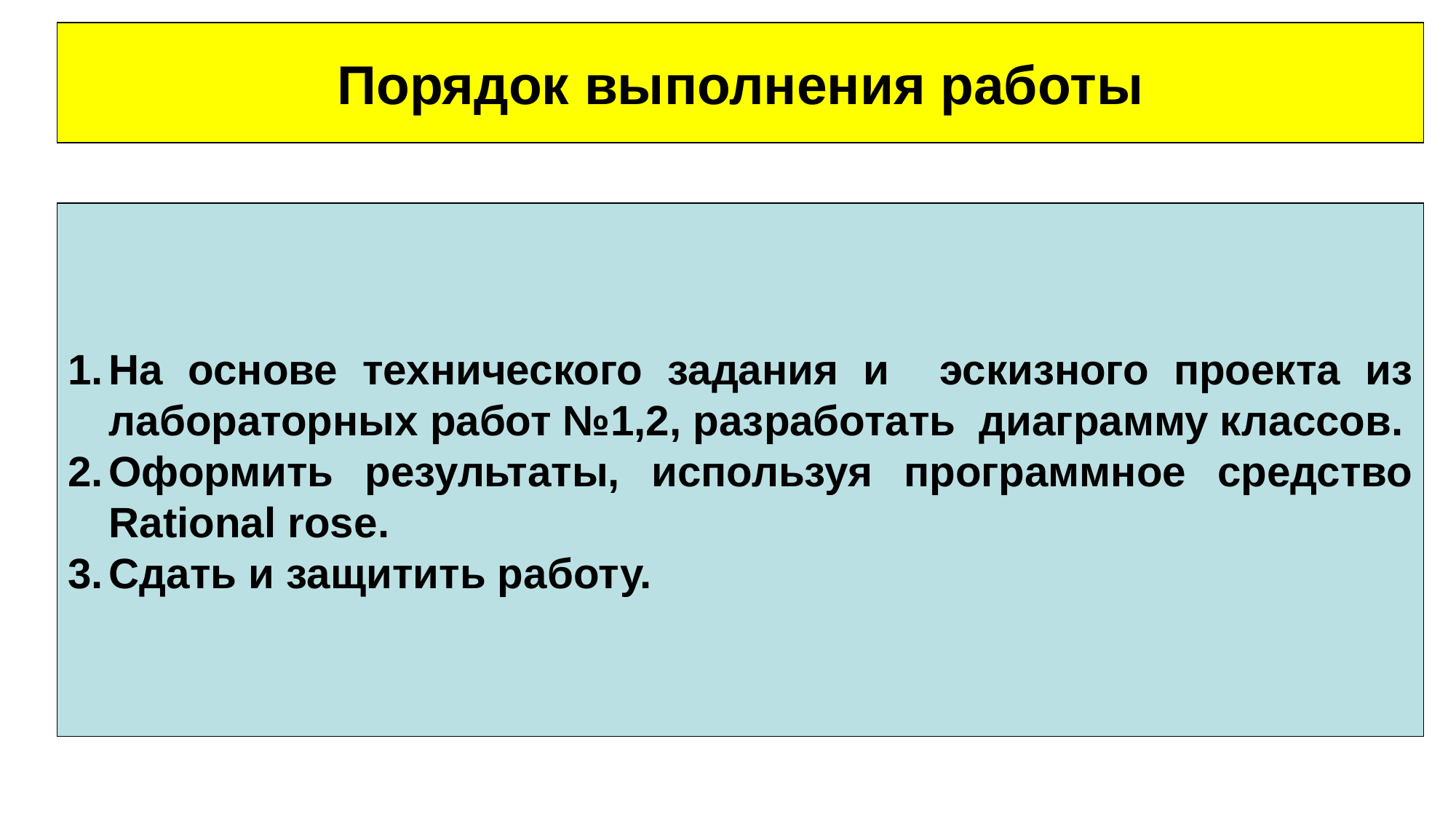

Порядок выполнения работы
1.	На основе технического задания и  эскизного проекта из лабораторных работ №1,2, разработать  диаграмму классов.
2.	Оформить результаты, используя программное средство Rational rose.
3.	Сдать и защитить работу.